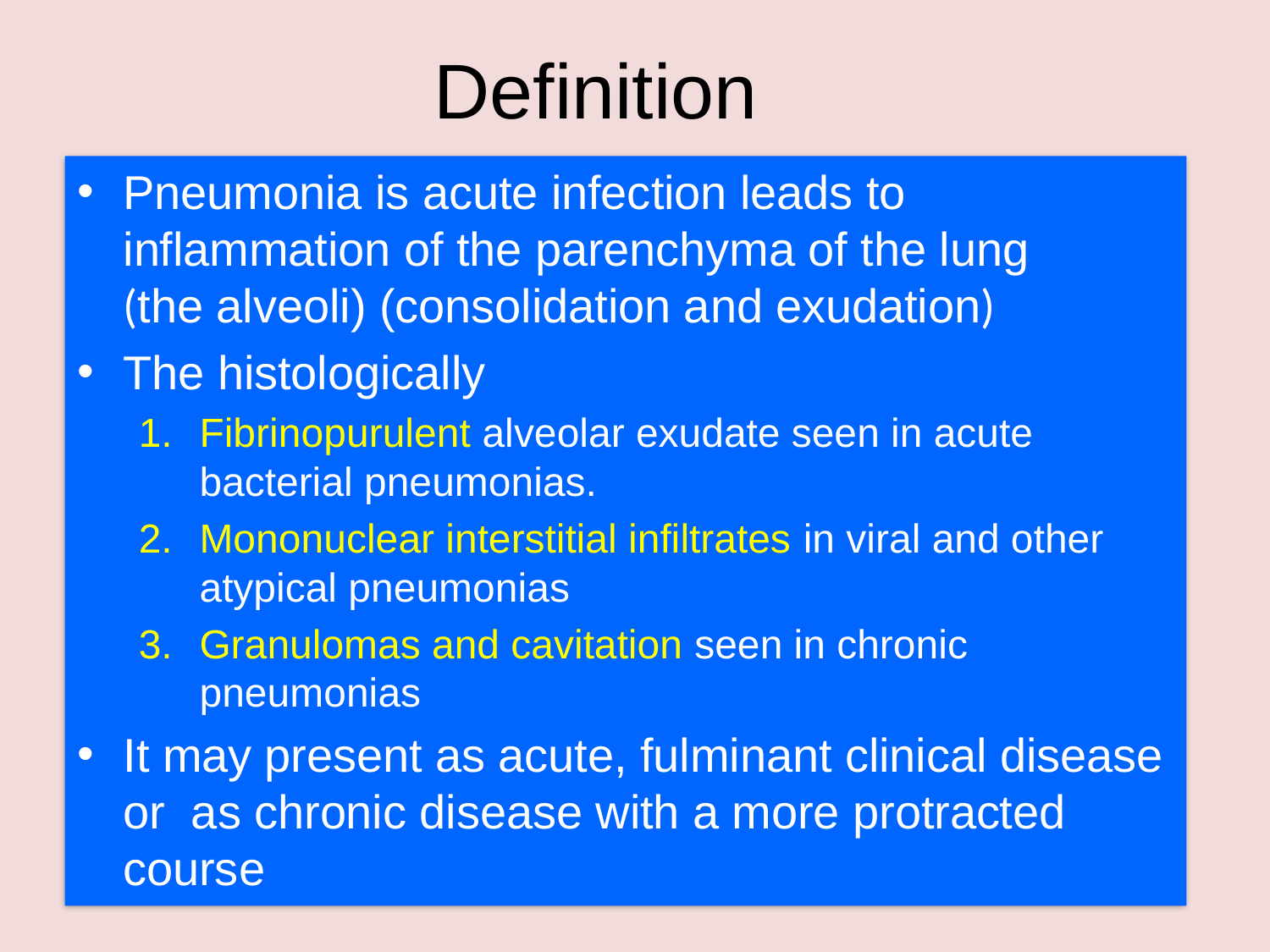

# Definition
Pneumonia is acute infection leads to inflammation of the parenchyma of the lung (the alveoli) (consolidation and exudation)
The histologically
Fibrinopurulent alveolar exudate seen in acute bacterial pneumonias.
Mononuclear interstitial infiltrates in viral and other atypical pneumonias
Granulomas and cavitation seen in chronic pneumonias
It may present as acute, fulminant clinical disease or  as chronic disease with a more protracted course